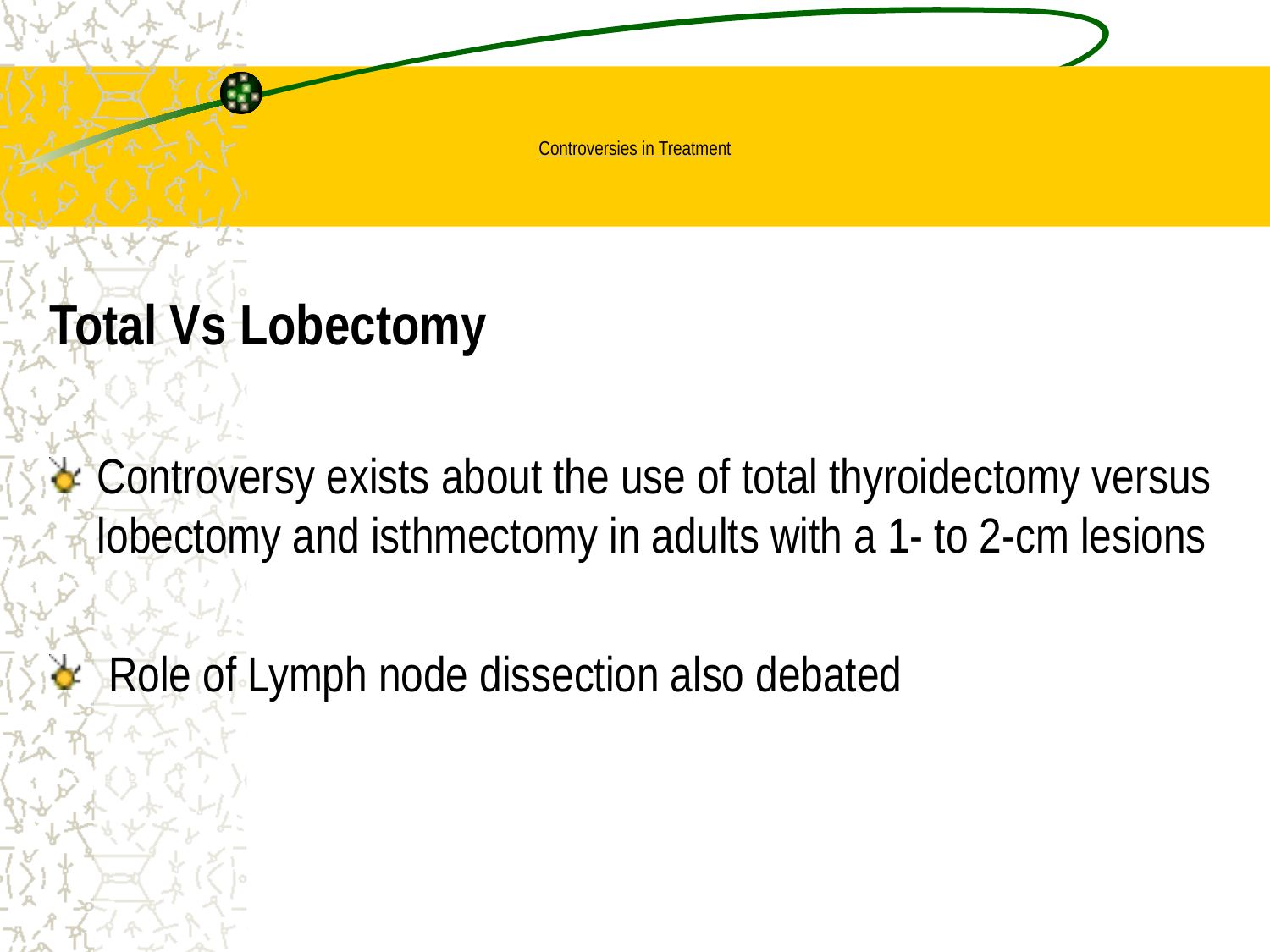

# Controversies in Treatment
Total Vs Lobectomy

Controversy exists about the use of total thyroidectomy versus lobectomy and isthmectomy in adults with a 1- to 2-cm lesions

 Role of Lymph node dissection also debated